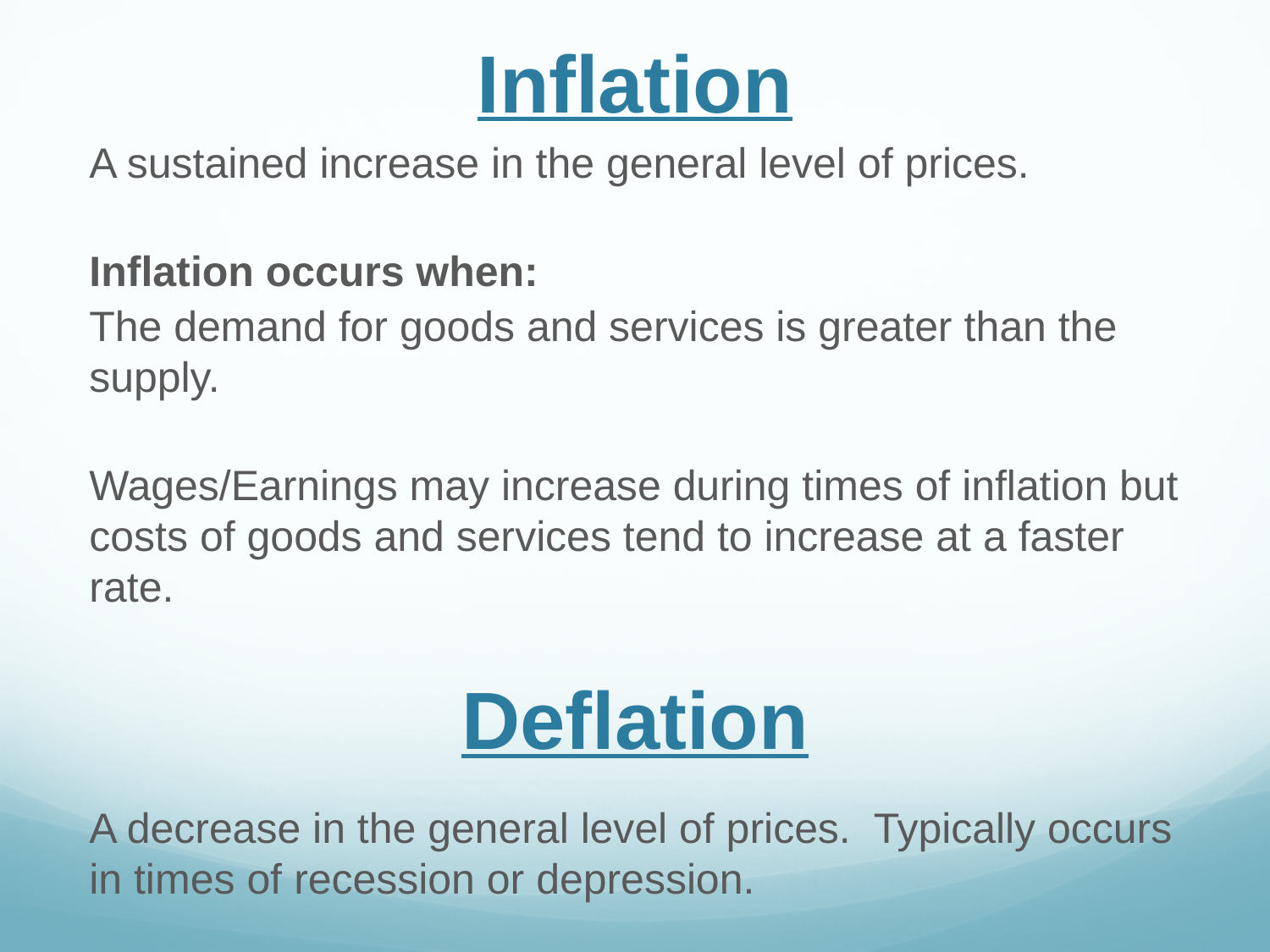

# Inflation
A sustained increase in the general level of prices.

Inflation occurs when:
The demand for goods and services is greater than the supply.

Wages/Earnings may increase during times of inflation but costs of goods and services tend to increase at a faster rate.

Deflation
A decrease in the general level of prices.  Typically occurs in times of recession or depression.